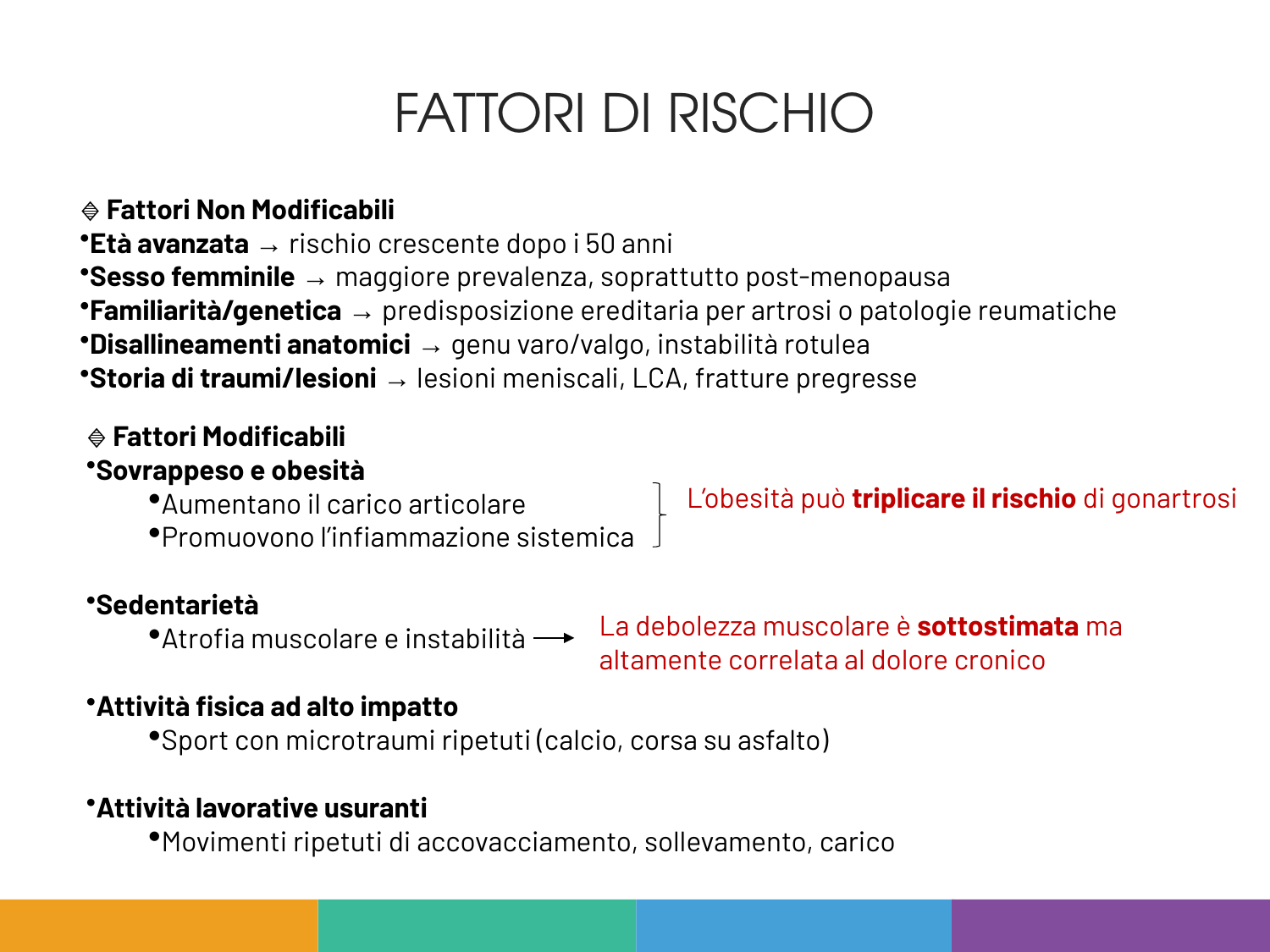

# FATTORI DI RISCHIO

🔹 Fattori Non Modificabili
Età avanzata → rischio crescente dopo i 50 anni
Sesso femminile → maggiore prevalenza, soprattutto post-menopausa
Familiarità/genetica → predisposizione ereditaria per artrosi o patologie reumatiche
Disallineamenti anatomici → genu varo/valgo, instabilità rotulea
Storia di traumi/lesioni → lesioni meniscali, LCA, fratture pregresse

🔹 Fattori Modificabili
Sovrappeso e obesità
Aumentano il carico articolare
Promuovono l’infiammazione sistemica

Sedentarietà
Atrofia muscolare e instabilità

Attività fisica ad alto impatto
Sport con microtraumi ripetuti (calcio, corsa su asfalto)

Attività lavorative usuranti
Movimenti ripetuti di accovacciamento, sollevamento, carico

L’obesità può triplicare il rischio di gonartrosi

La debolezza muscolare è sottostimata ma altamente correlata al dolore cronico